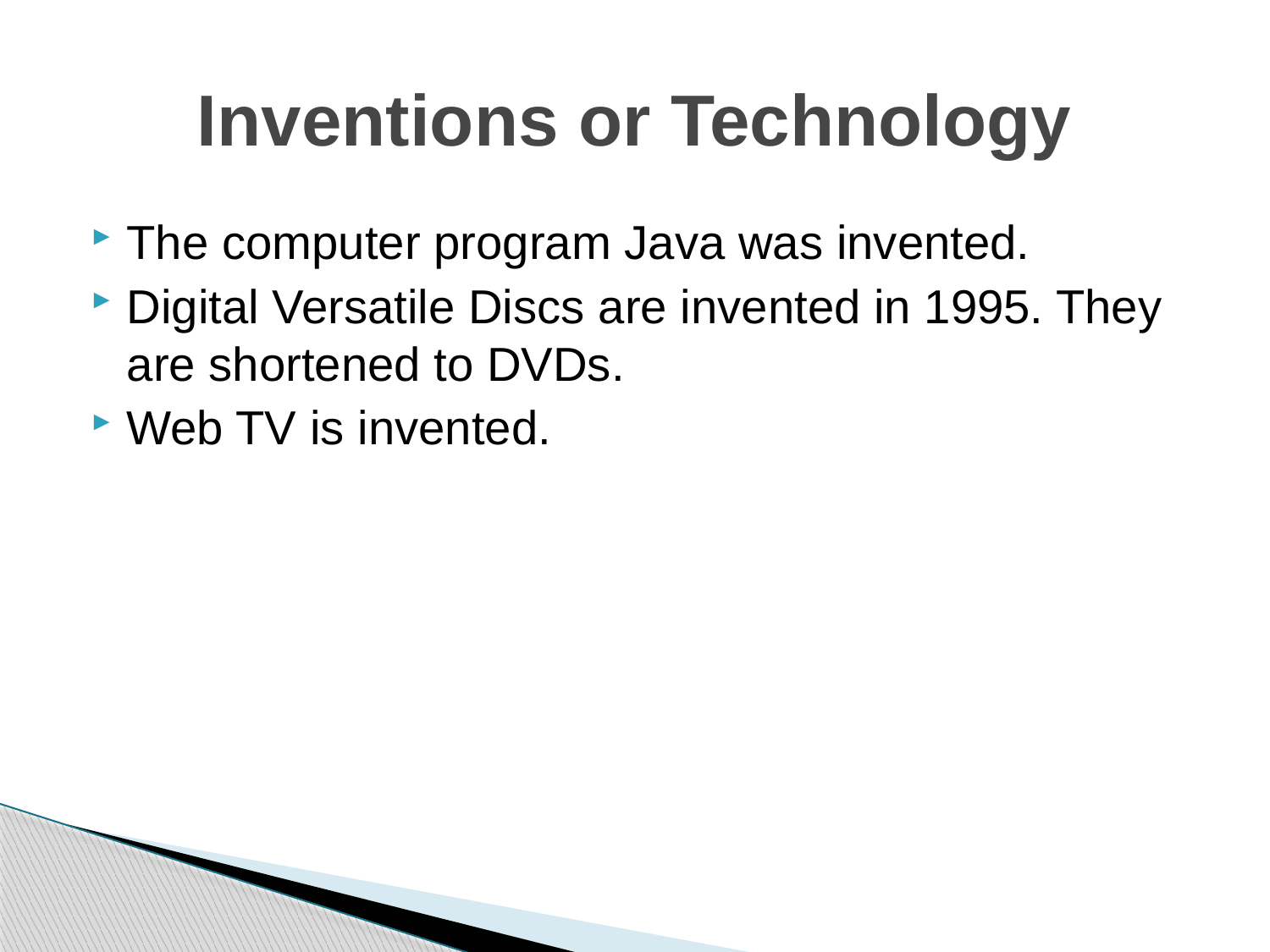

# Inventions or Technology
The computer program Java was invented.
Digital Versatile Discs are invented in 1995. They are shortened to DVDs.
Web TV is invented.